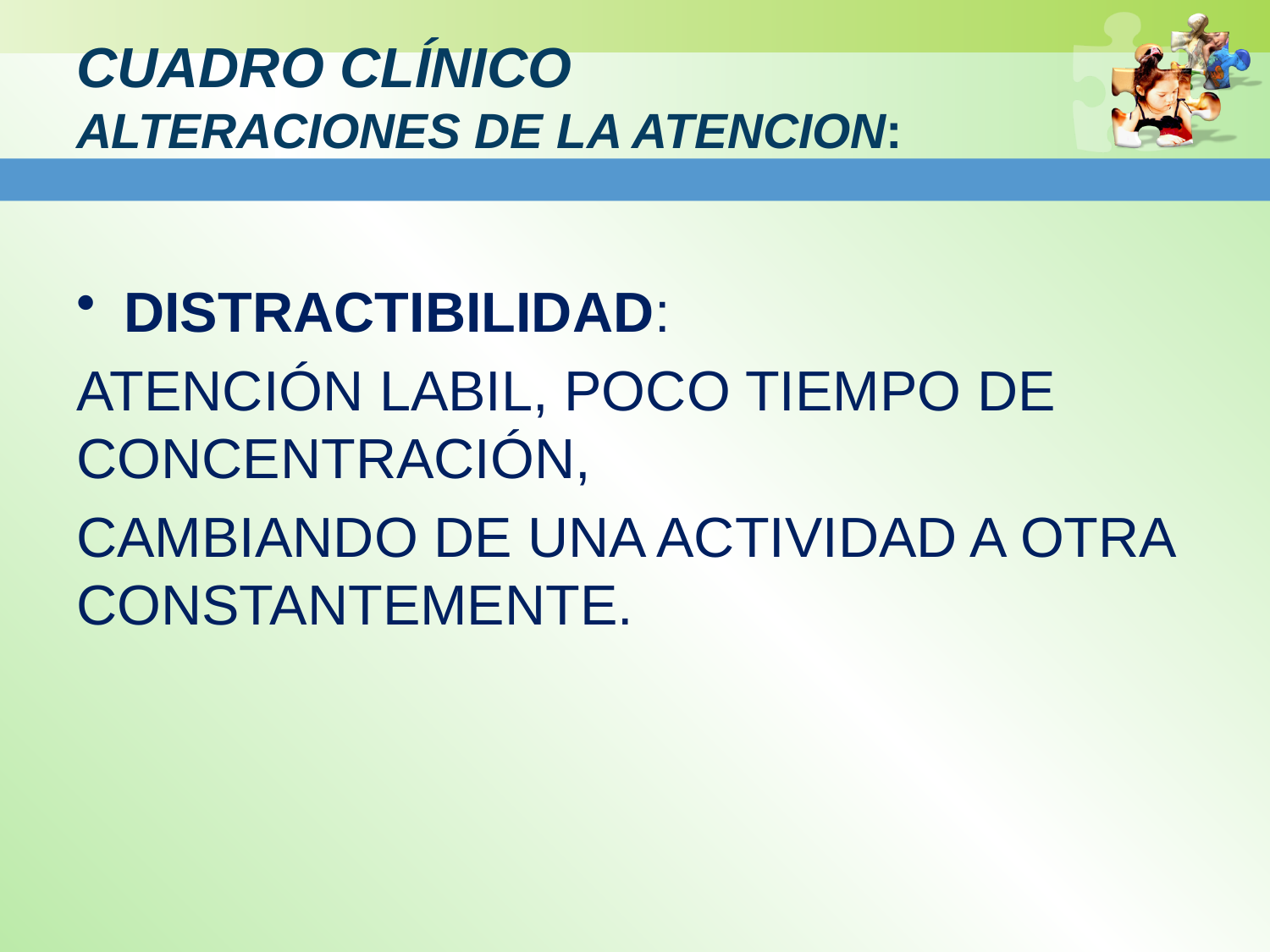

# CUADRO CLÍNICO ALTERACIONES DE LA ATENCION:
DISTRACTIBILIDAD:
ATENCIÓN LABIL, POCO TIEMPO DE CONCENTRACIÓN,
CAMBIANDO DE UNA ACTIVIDAD A OTRA CONSTANTEMENTE.